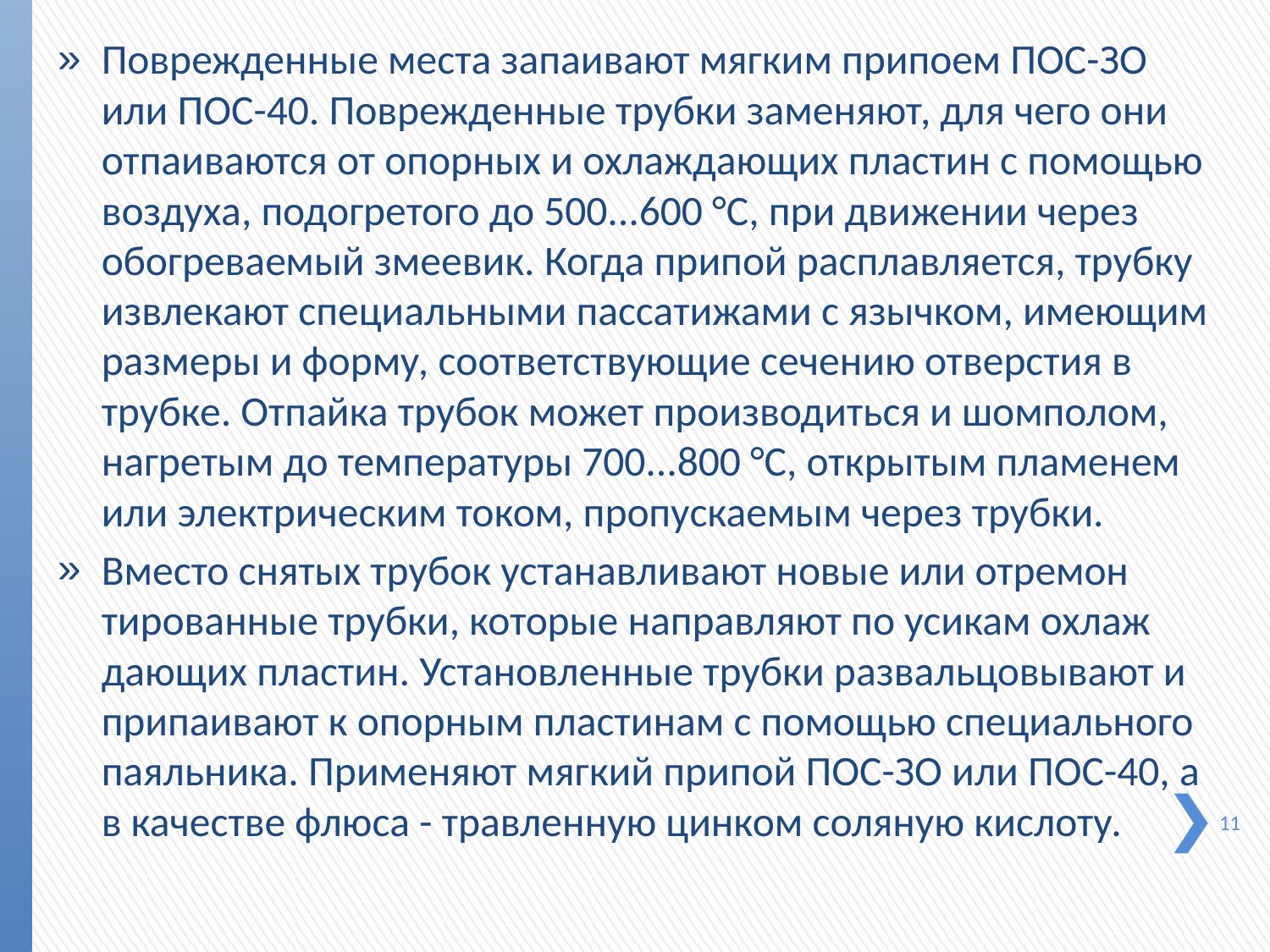

Поврежденные места запаивают мягким припоем ПОС-ЗО или ПОС-40. Поврежденные трубки заменяют, для чего они отпаиваются от опорных и охлаждающих пластин с помощью воздуха, подогретого до 500...600 °С, при движении через обогреваемый змеевик. Когда припой расплавляется, трубку извлекают специальными пассатижами с язычком, имеющим размеры и форму, соответствующие сечению отверстия в трубке. Отпайка трубок может производиться и шомполом, нагретым до температуры 700...800 °С, открытым пламенем или электрическим током, пропускаемым через трубки.
Вместо снятых трубок устанавливают новые или отремон­тированные трубки, которые направляют по усикам охлаж­дающих пластин. Установленные трубки развальцовывают и припаивают к опорным пластинам с помощью специального паяльника. Применяют мягкий припой ПОС-ЗО или ПОС-40, а в качестве флюса - травленную цинком соляную кислоту.

11